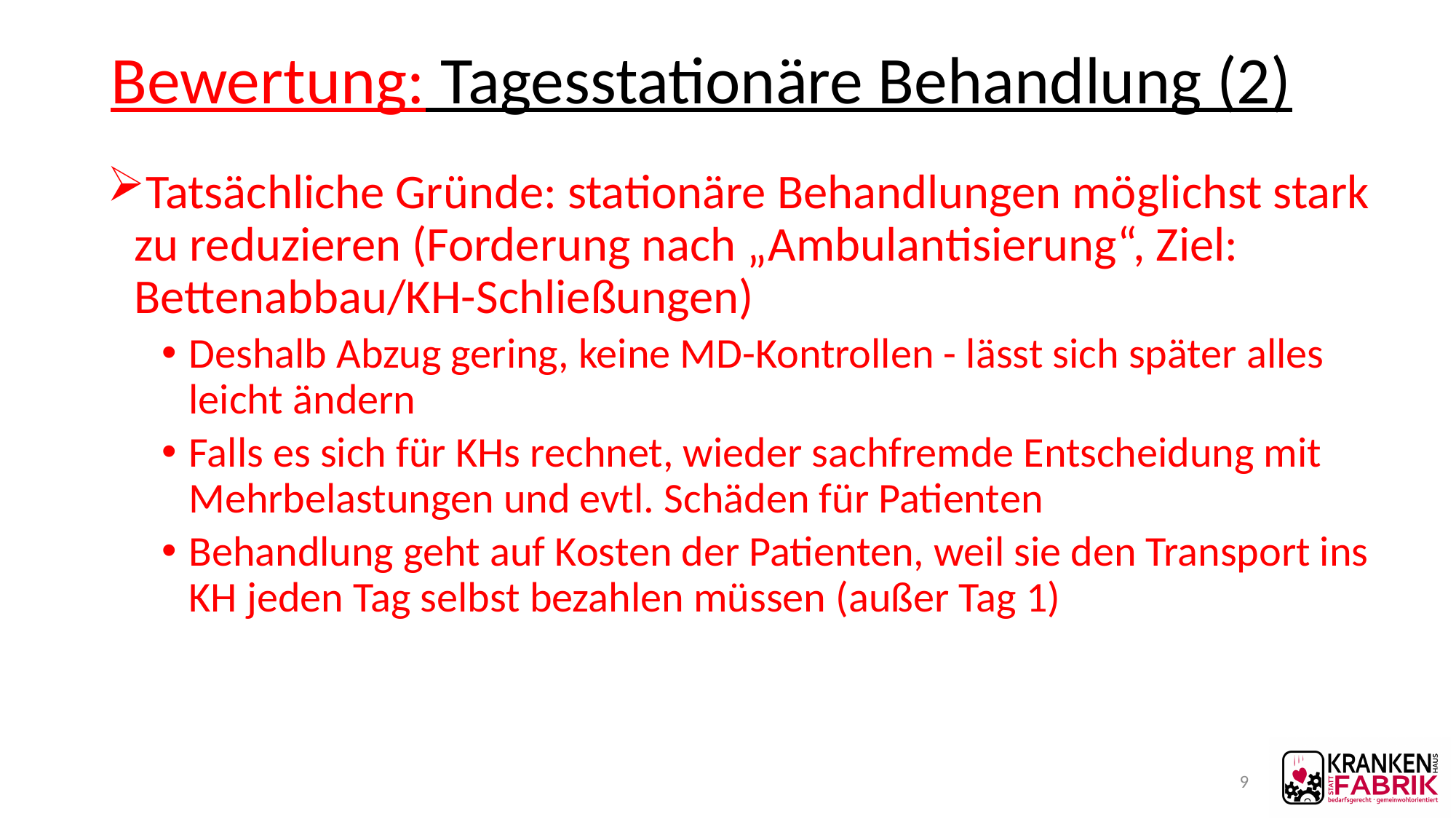

# Bewertung: Tagesstationäre Behandlung (2)
Tatsächliche Gründe: stationäre Behandlungen möglichst stark zu reduzieren (Forderung nach „Ambulantisierung“, Ziel: Bettenabbau/KH-Schließungen)
Deshalb Abzug gering, keine MD-Kontrollen - lässt sich später alles leicht ändern
Falls es sich für KHs rechnet, wieder sachfremde Entscheidung mit Mehrbelastungen und evtl. Schäden für Patienten
Behandlung geht auf Kosten der Patienten, weil sie den Transport ins KH jeden Tag selbst bezahlen müssen (außer Tag 1)

9